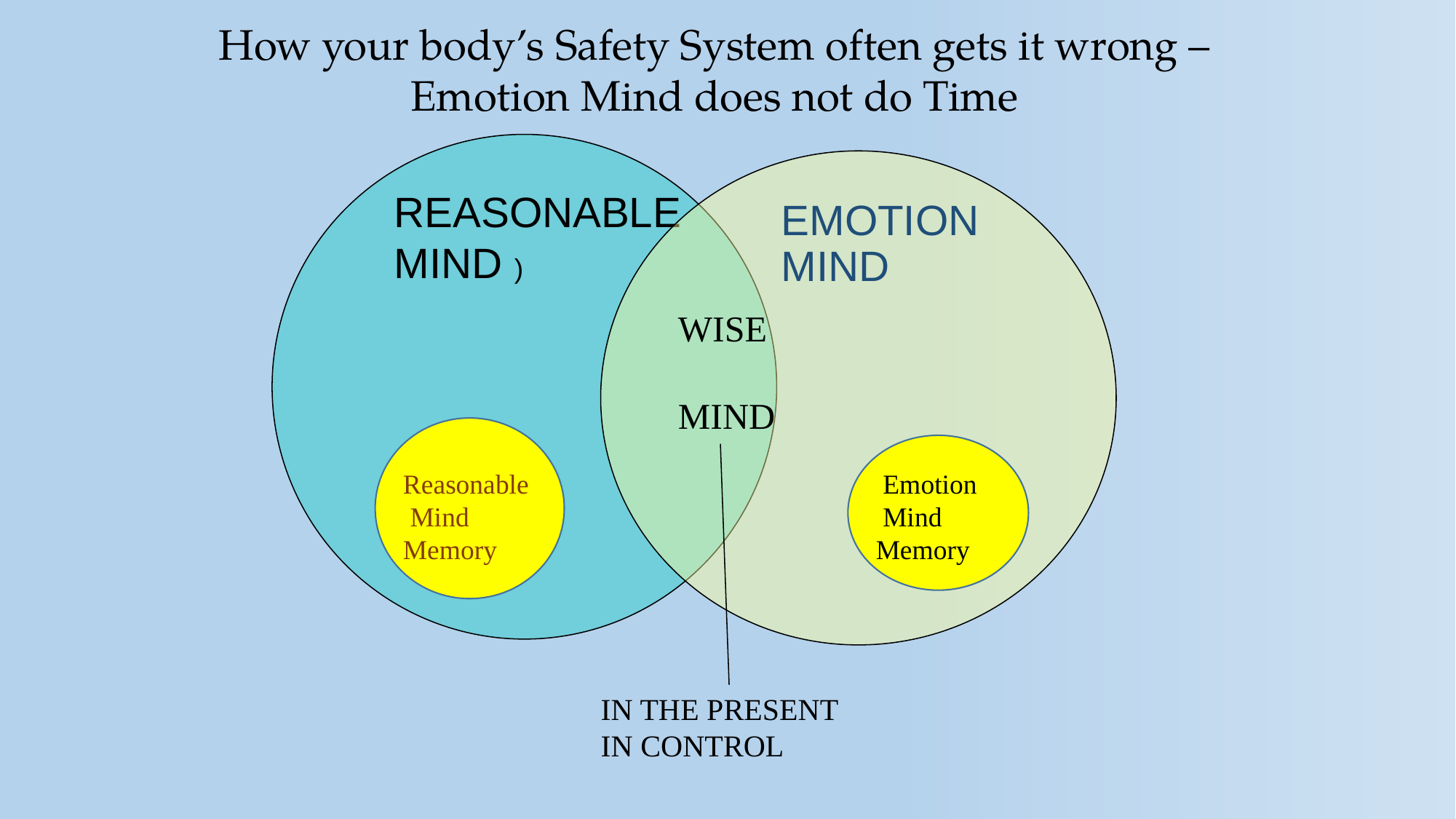

How your body’s Safety System often gets it wrong – Emotion Mind does not do Time

    REASONABLE
    MIND )

EMOTION
MIND
WISE

MIND

Reasonable
 Mind Memory
 Emotion
 Mind Memory

IN THE PRESENT
IN CONTROL